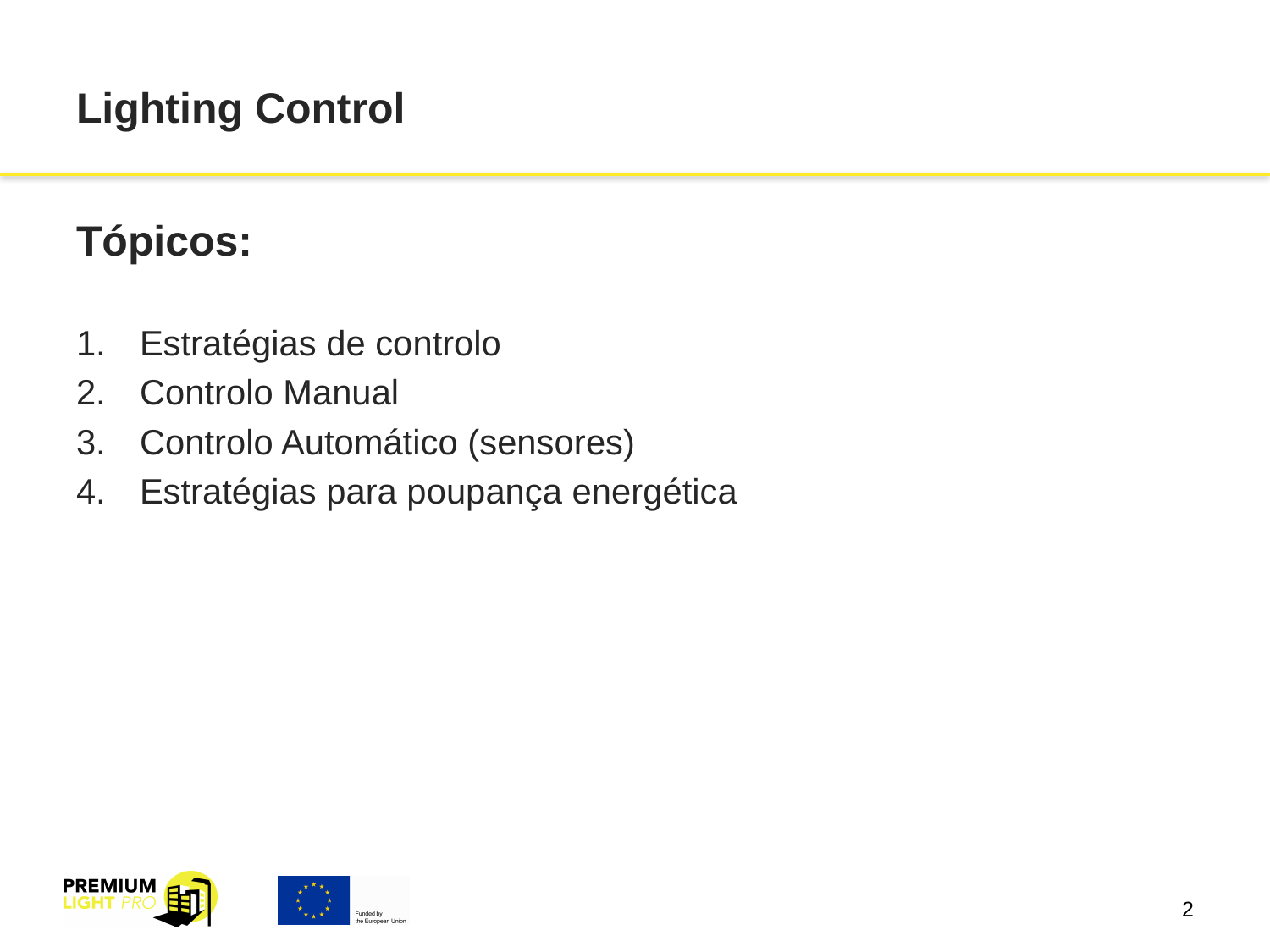

# Lighting Control
Tópicos:

Estratégias de controlo
Controlo Manual
Controlo Automático (sensores)
Estratégias para poupança energética